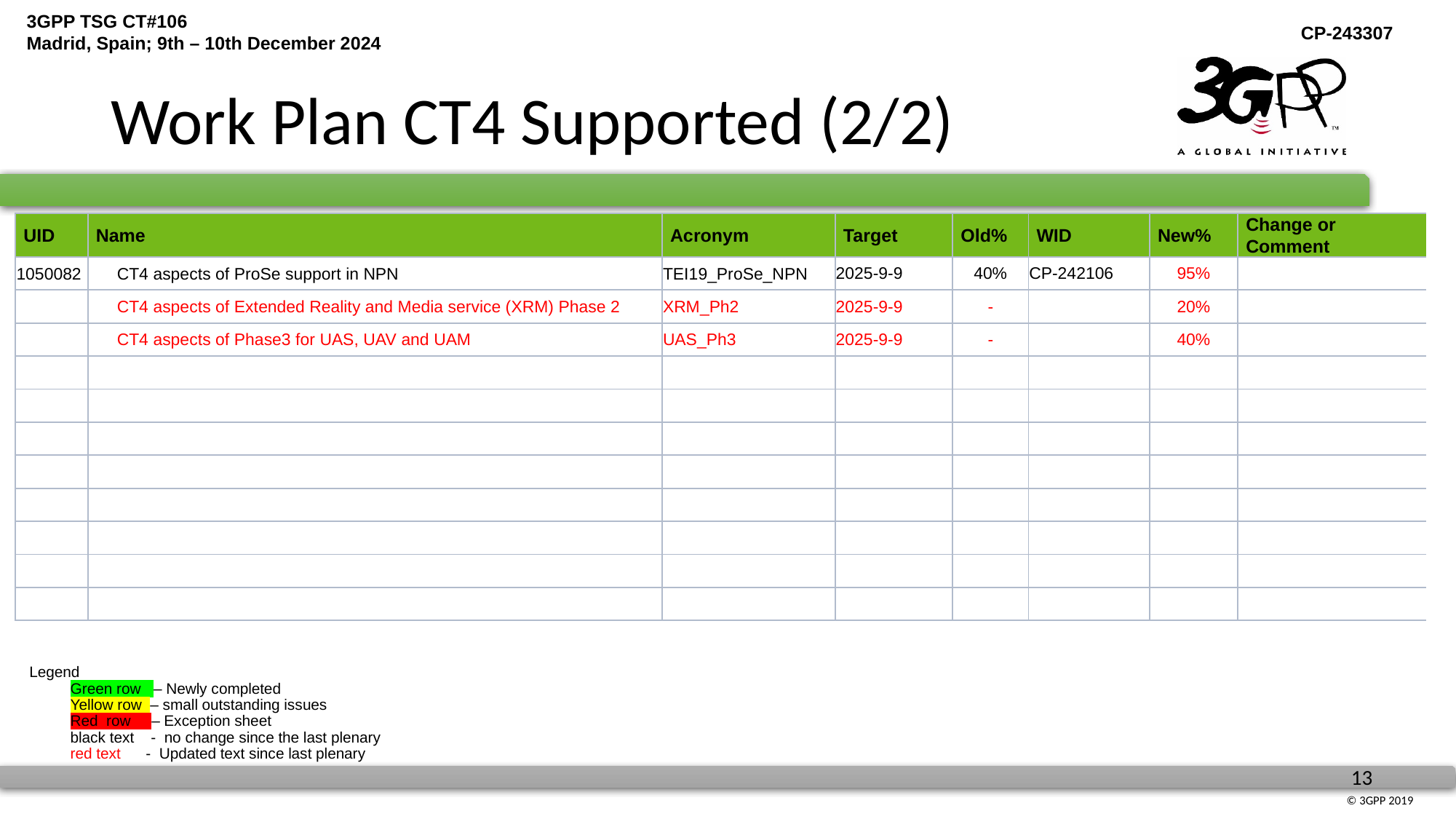

# Work Plan CT4 Supported (2/2)
| UID | Name | Acronym | Target | Old% | WID | New% | Change or Comment |
| --- | --- | --- | --- | --- | --- | --- | --- |
| 1050082 | CT4 aspects of ProSe support in NPN | TEI19\_ProSe\_NPN | 2025-9-9 | 40% | CP-242106 | 95% |  |
|  | CT4 aspects of Extended Reality and Media service (XRM) Phase 2 | XRM\_Ph2 | 2025-9-9 | - |  | 20% |  |
|  | CT4 aspects of Phase3 for UAS, UAV and UAM | UAS\_Ph3 | 2025-9-9 | - |  | 40% |  |
|  |  |  |  |  |  |  |  |
|  |  |  |  |  |  |  |  |
|  |  |  |  |  |  |  |  |
|  |  |  |  |  |  |  |  |
|  |  |  |  |  |  |  |  |
|  |  |  |  |  |  |  |  |
|  |  |  |  |  |  |  |  |
|  |  |  |  |  |  |  |  |
Legend
Green row   – Newly completed
	Yellow row  – small outstanding issues
Red  row     – Exception sheet
	black text    -  no change since the last plenary
	red text      -  Updated text since last plenary